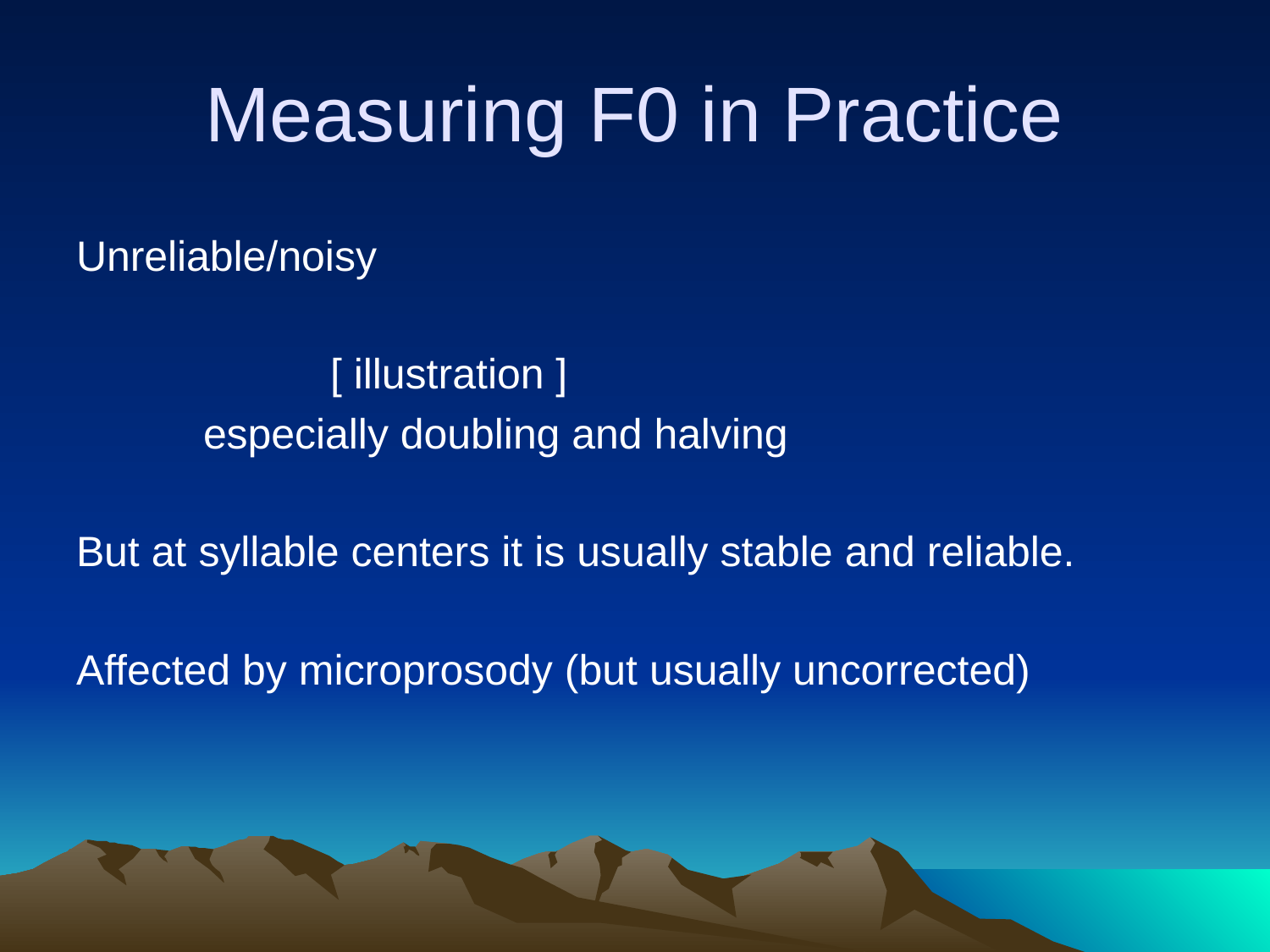

# Measuring F0 in Practice
Unreliable/noisy

		[ illustration ]
	especially doubling and halving

But at syllable centers it is usually stable and reliable.

Affected by microprosody (but usually uncorrected)